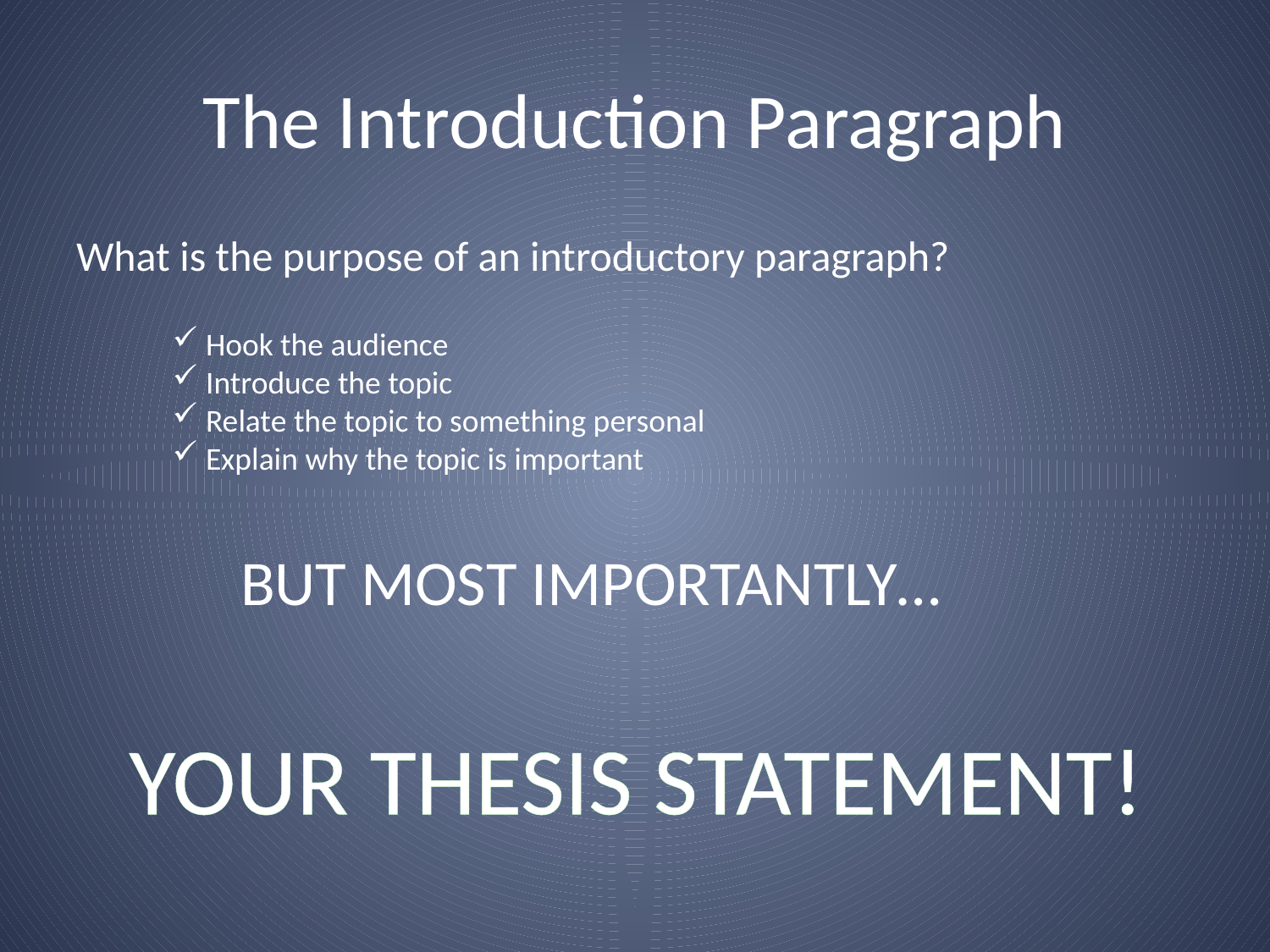

# The Introduction Paragraph
What is the purpose of an introductory paragraph?
 Hook the audience
 Introduce the topic
 Relate the topic to something personal
 Explain why the topic is important
BUT MOST IMPORTANTLY…
YOUR THESIS STATEMENT!